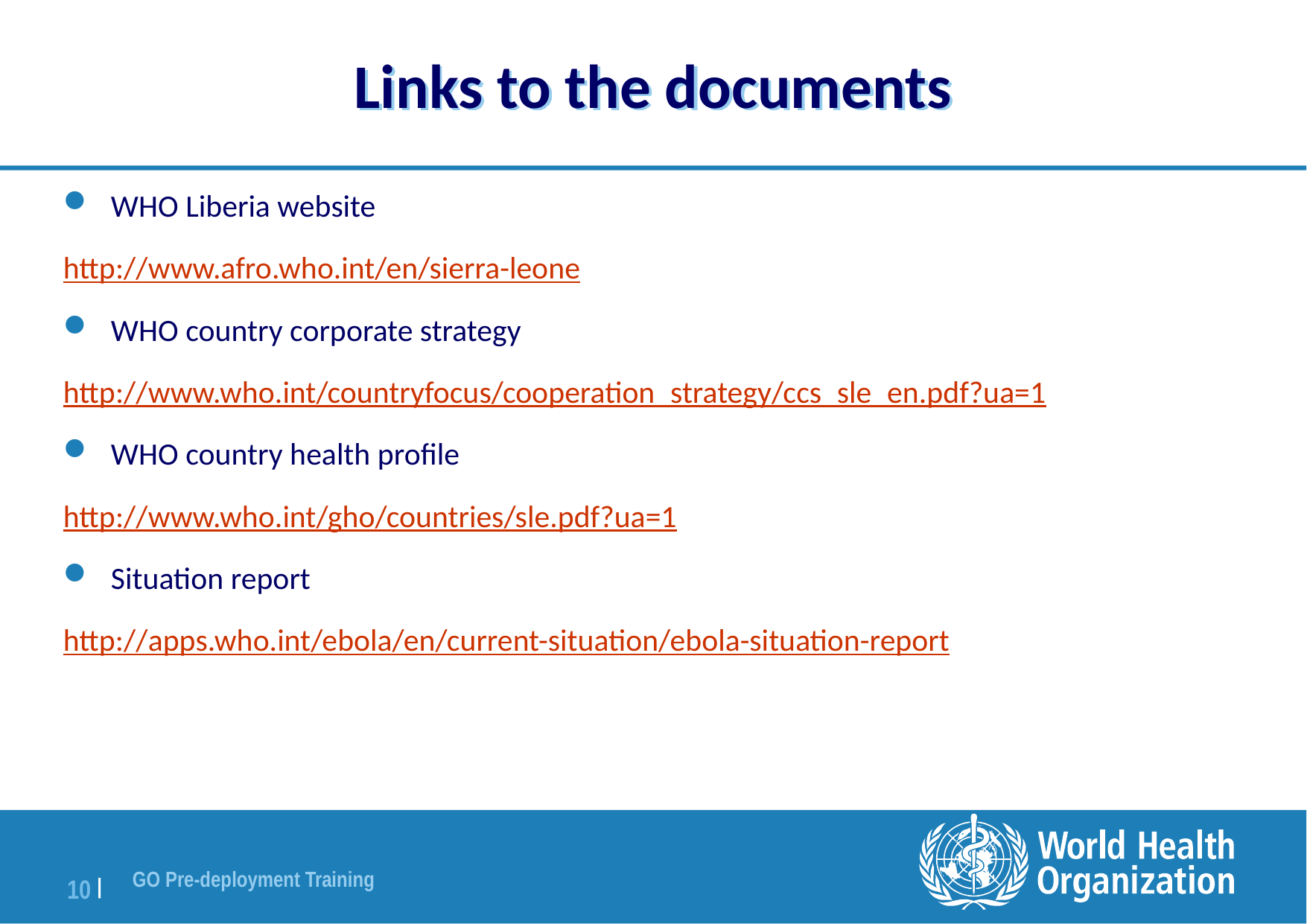

# Links to the documents
WHO Liberia website
http://www.afro.who.int/en/sierra-leone
WHO country corporate strategy
http://www.who.int/countryfocus/cooperation_strategy/ccs_sle_en.pdf?ua=1
WHO country health profile
http://www.who.int/gho/countries/sle.pdf?ua=1
Situation report
http://apps.who.int/ebola/en/current-situation/ebola-situation-report